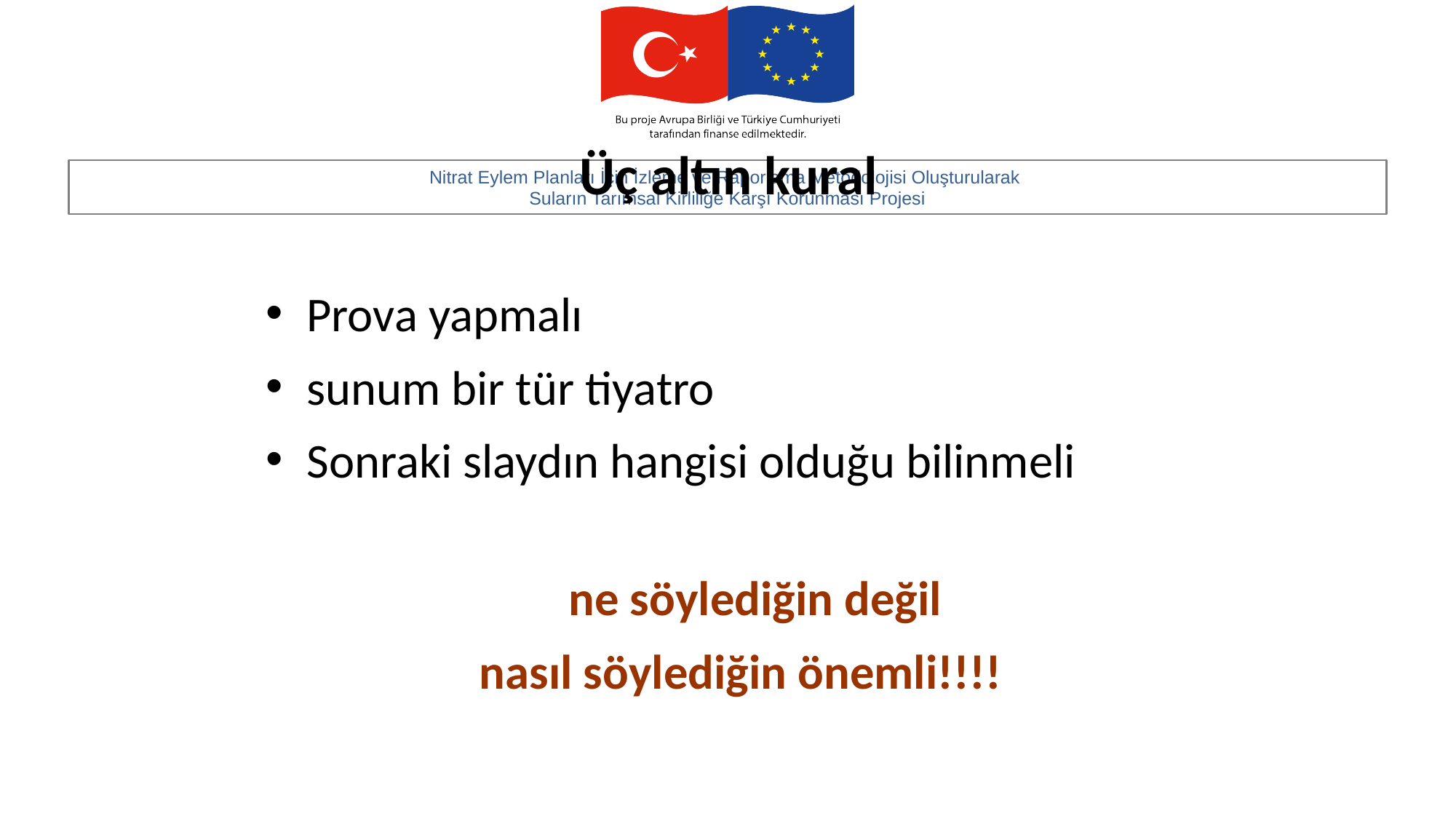

# Üç altın kural
Prova yapmalı
sunum bir tür tiyatro
Sonraki slaydın hangisi olduğu bilinmeli

	ne söylediğin değil
nasıl söylediğin önemli!!!!